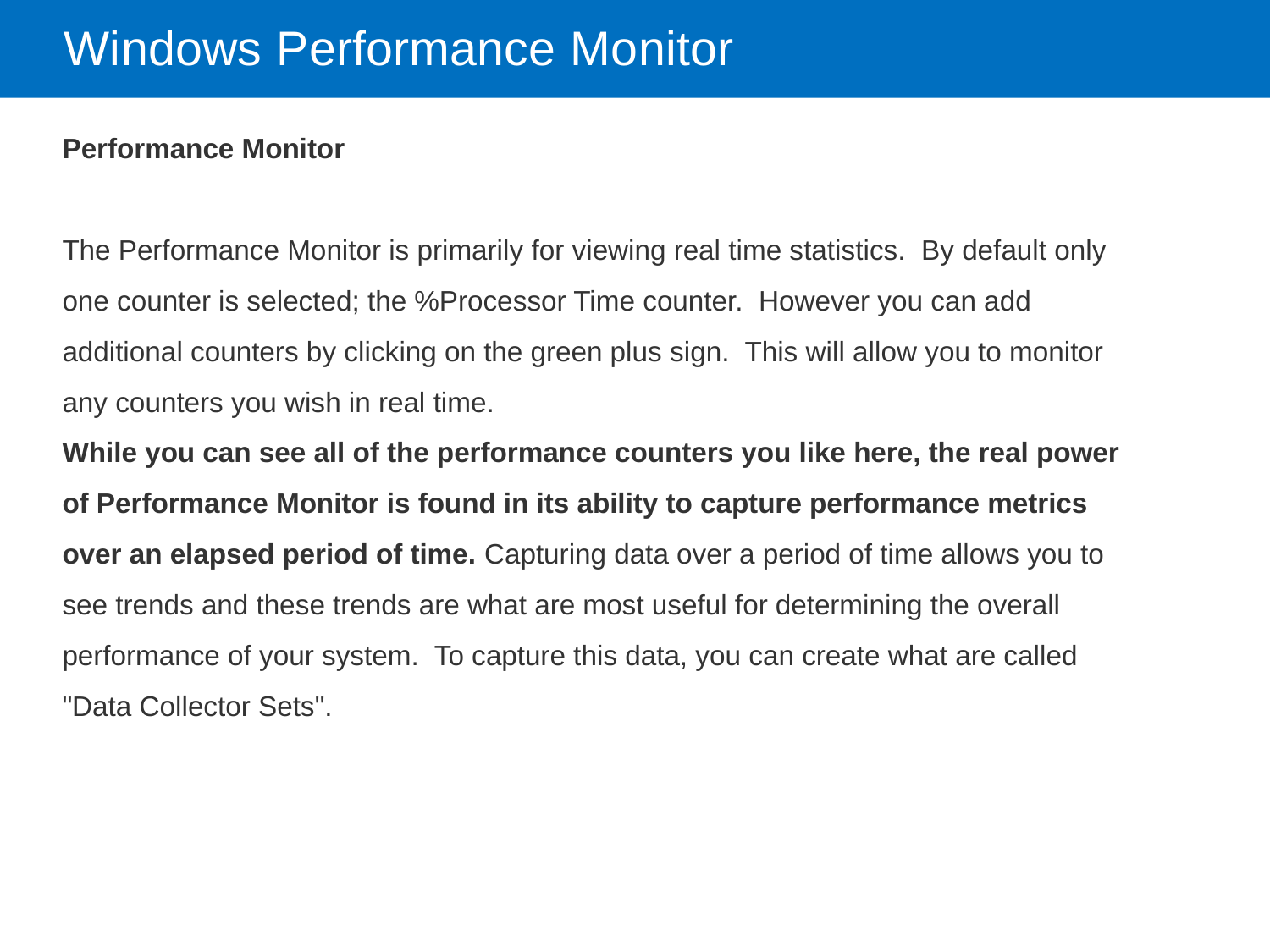

Windows Performance Monitor

Performance Monitor
The Performance Monitor is primarily for viewing real time statistics.  By default only one counter is selected; the %Processor Time counter.  However you can add additional counters by clicking on the green plus sign.  This will allow you to monitor any counters you wish in real time.
While you can see all of the performance counters you like here, the real power of Performance Monitor is found in its ability to capture performance metrics over an elapsed period of time. Capturing data over a period of time allows you to see trends and these trends are what are most useful for determining the overall performance of your system.  To capture this data, you can create what are called "Data Collector Sets".